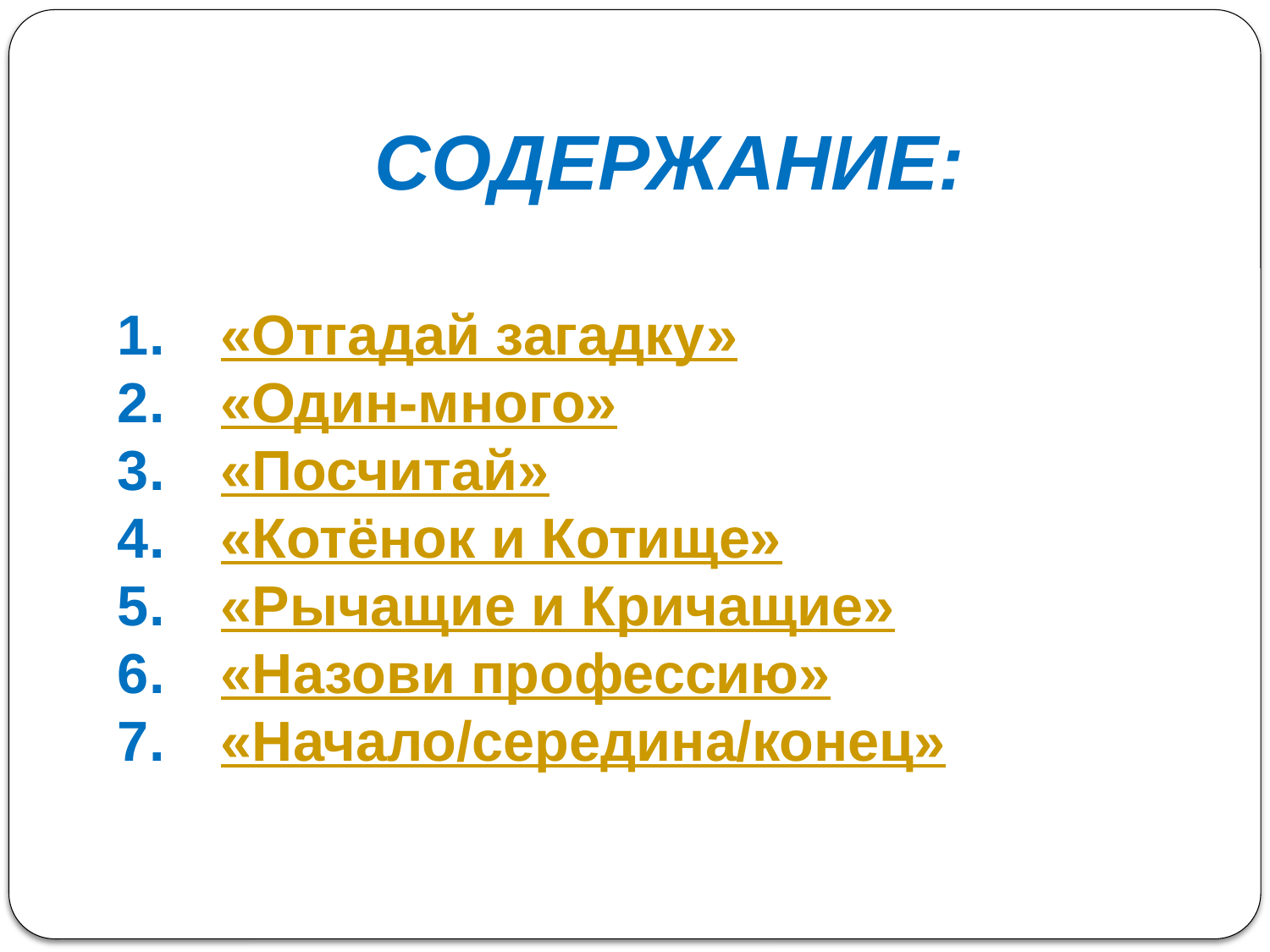

СОДЕРЖАНИЕ:

«Отгадай загадку»
«Один-много»
«Посчитай»
«Котёнок и Котище»
«Рычащие и Кричащие»
«Назови профессию»
«Начало/середина/конец»